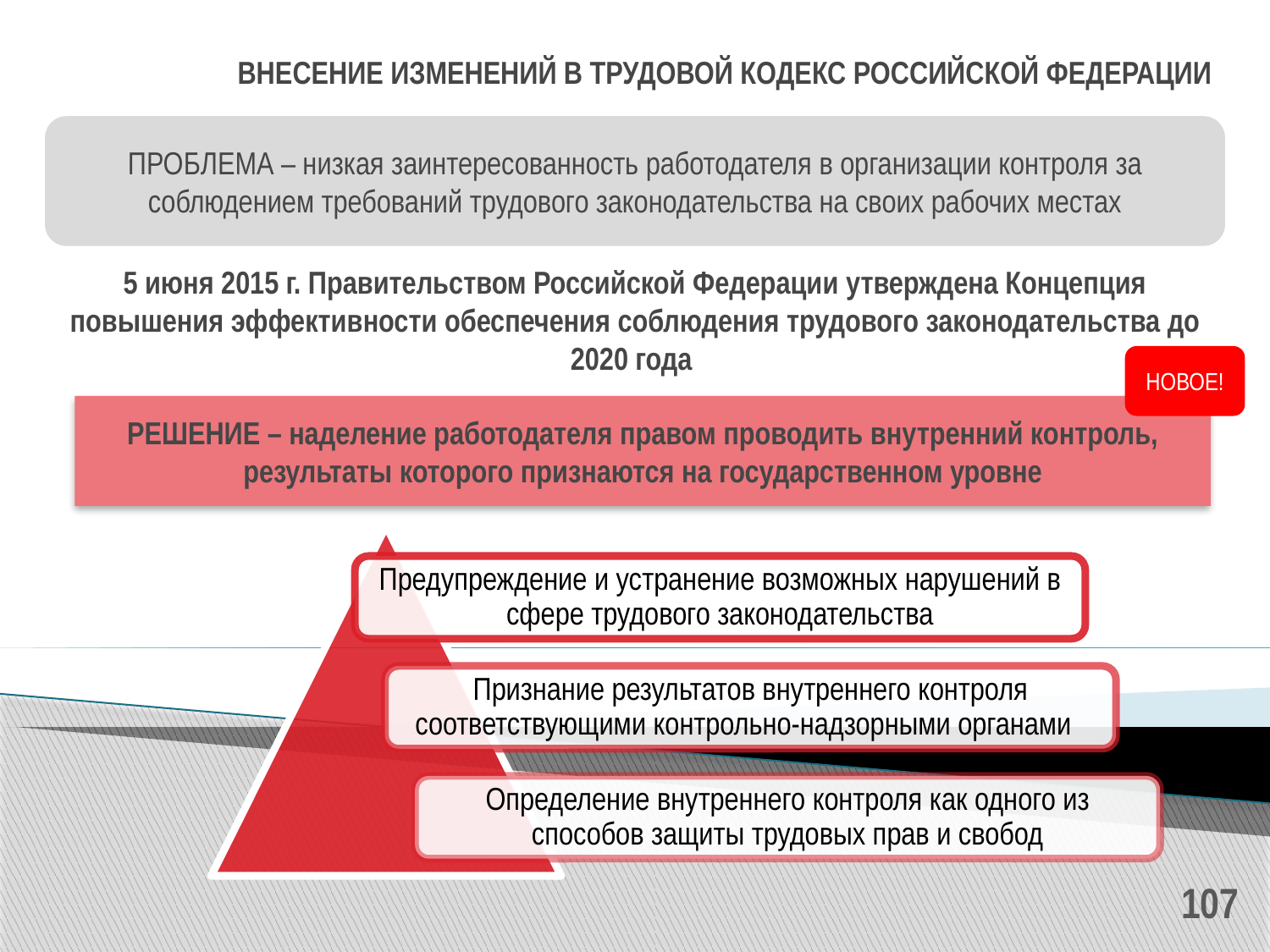

# ВНЕСЕНИЕ ИЗМЕНЕНИЙ В ТРУДОВОЙ КОДЕКС РОССИЙСКОЙ ФЕДЕРАЦИИ
ПРОБЛЕМА – низкая заинтересованность работодателя в организации контроля за соблюдением требований трудового законодательства на своих рабочих местах
5 июня 2015 г. Правительством Российской Федерации утверждена Концепция повышения эффективности обеспечения соблюдения трудового законодательства до 2020 года
НОВОЕ!
РЕШЕНИЕ – наделение работодателя правом проводить внутренний контроль, результаты которого признаются на государственном уровне
Предупреждение и устранение возможных нарушений в сфере трудового законодательства
Признание результатов внутреннего контроля соответствующими контрольно-надзорными органами
Определение внутреннего контроля как одного из способов защиты трудовых прав и свобод
107